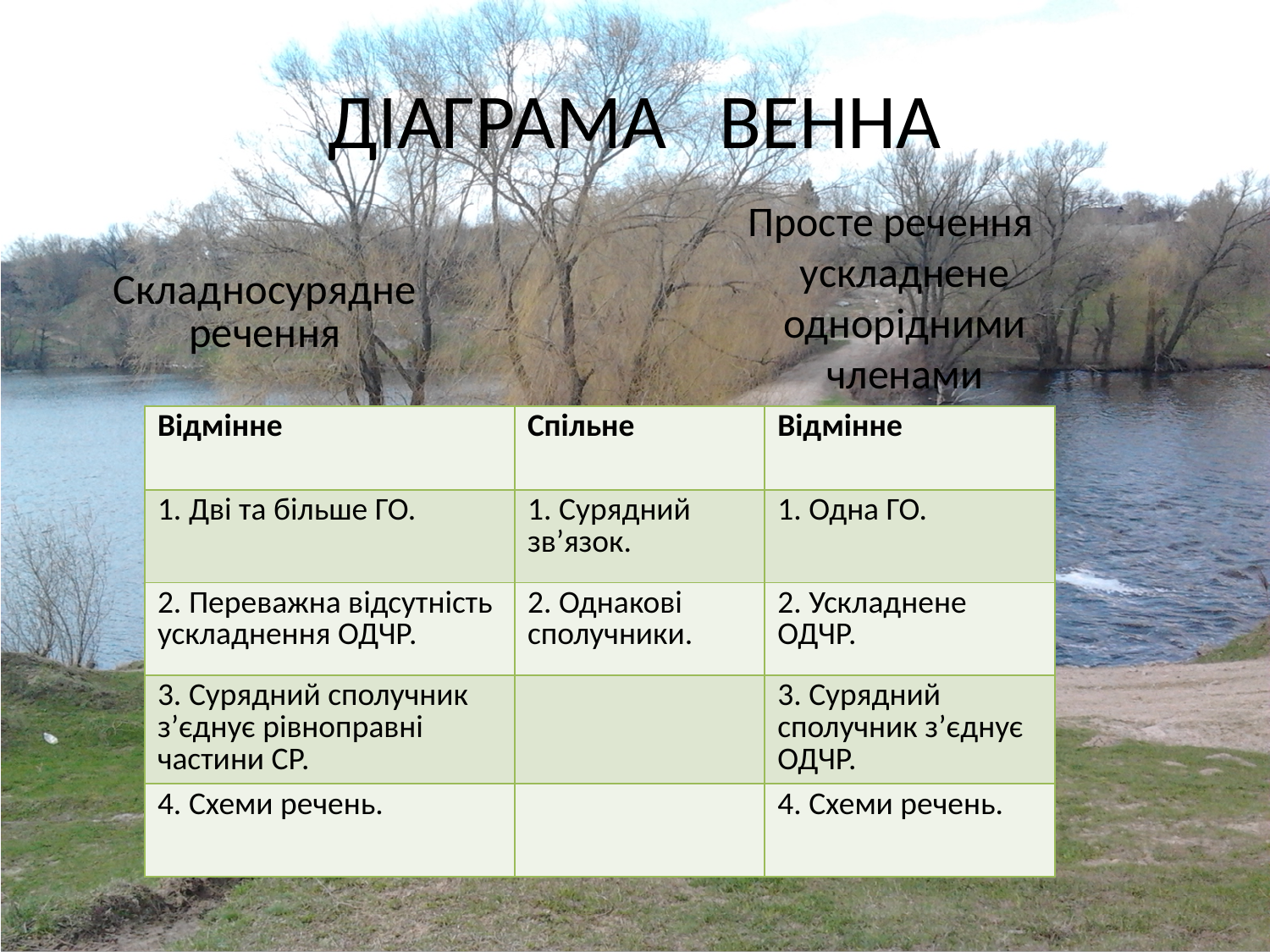

# ДІАГРАМА   ВЕННА
          Складносурядне речення

Просте речення    ускладнене однорідними членами
| Відмінне | Спільне | Відмінне |
| --- | --- | --- |
| 1. Дві та більше ГО. | 1. Сурядний зв’язок. | 1. Одна ГО. |
| 2. Переважна відсутність ускладнення ОДЧР. | 2. Однакові сполучники. | 2. Ускладнене ОДЧР. |
| 3. Сурядний сполучник з’єднує рівноправні частини СР. |  | 3. Сурядний сполучник з’єднує ОДЧР. |
| 4. Схеми речень. |  | 4. Схеми речень. |